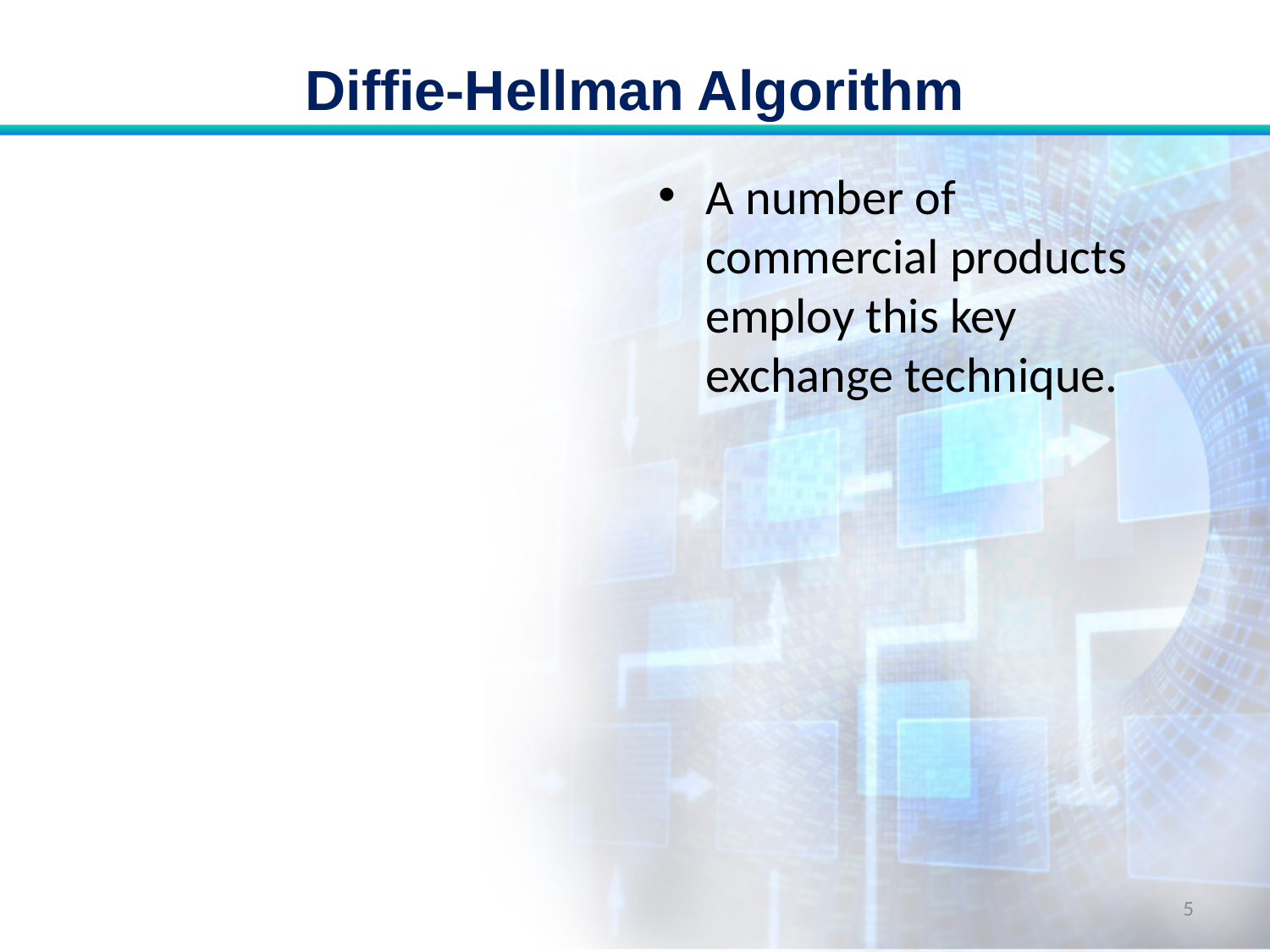

# Diffie-Hellman Algorithm
A number of commercial products employ this key exchange technique.

5